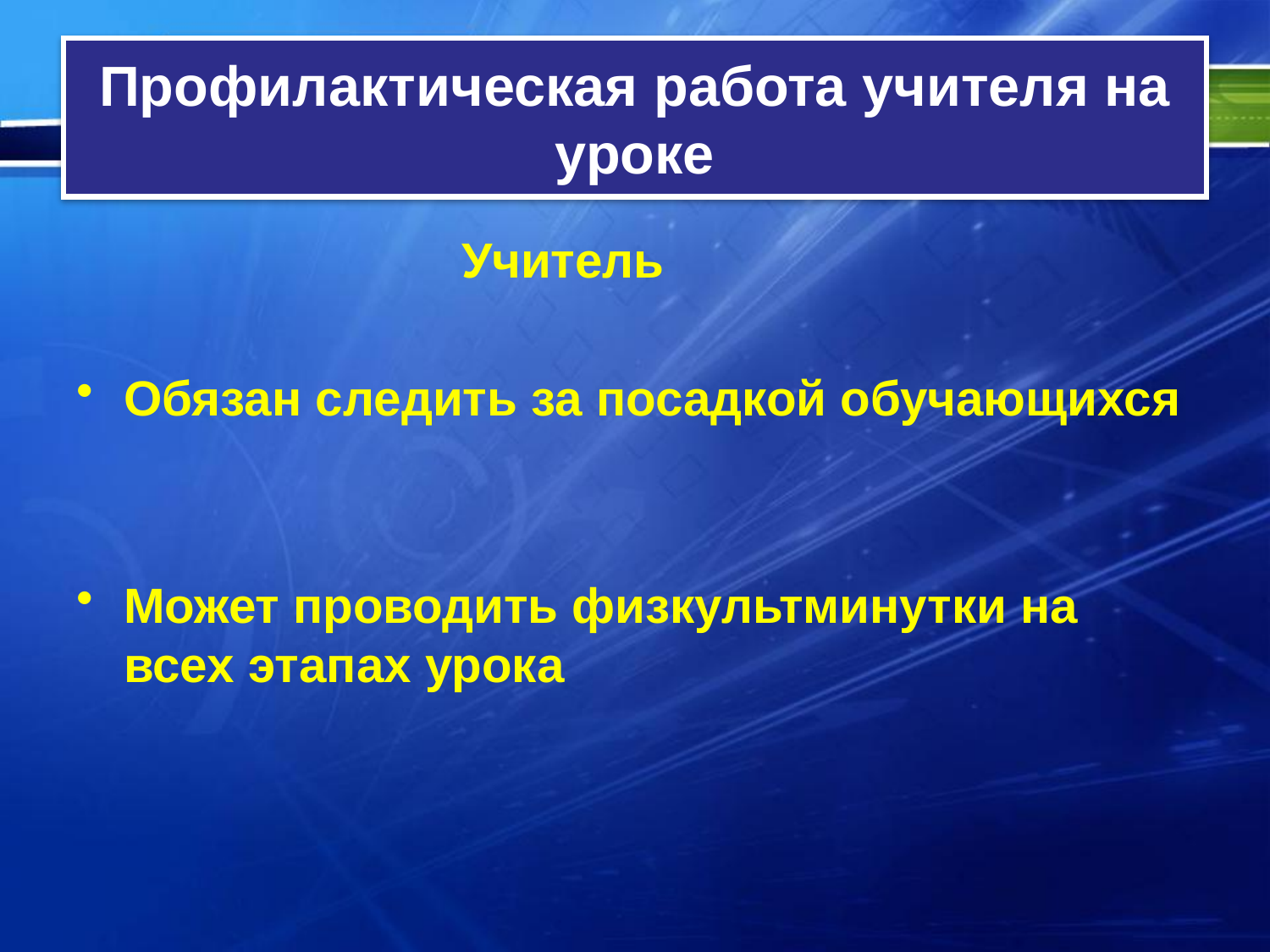

# Профилактическая работа учителя на уроке
                            Учитель

Обязан следить за посадкой обучающихся

Может проводить физкультминутки на всех этапах урока